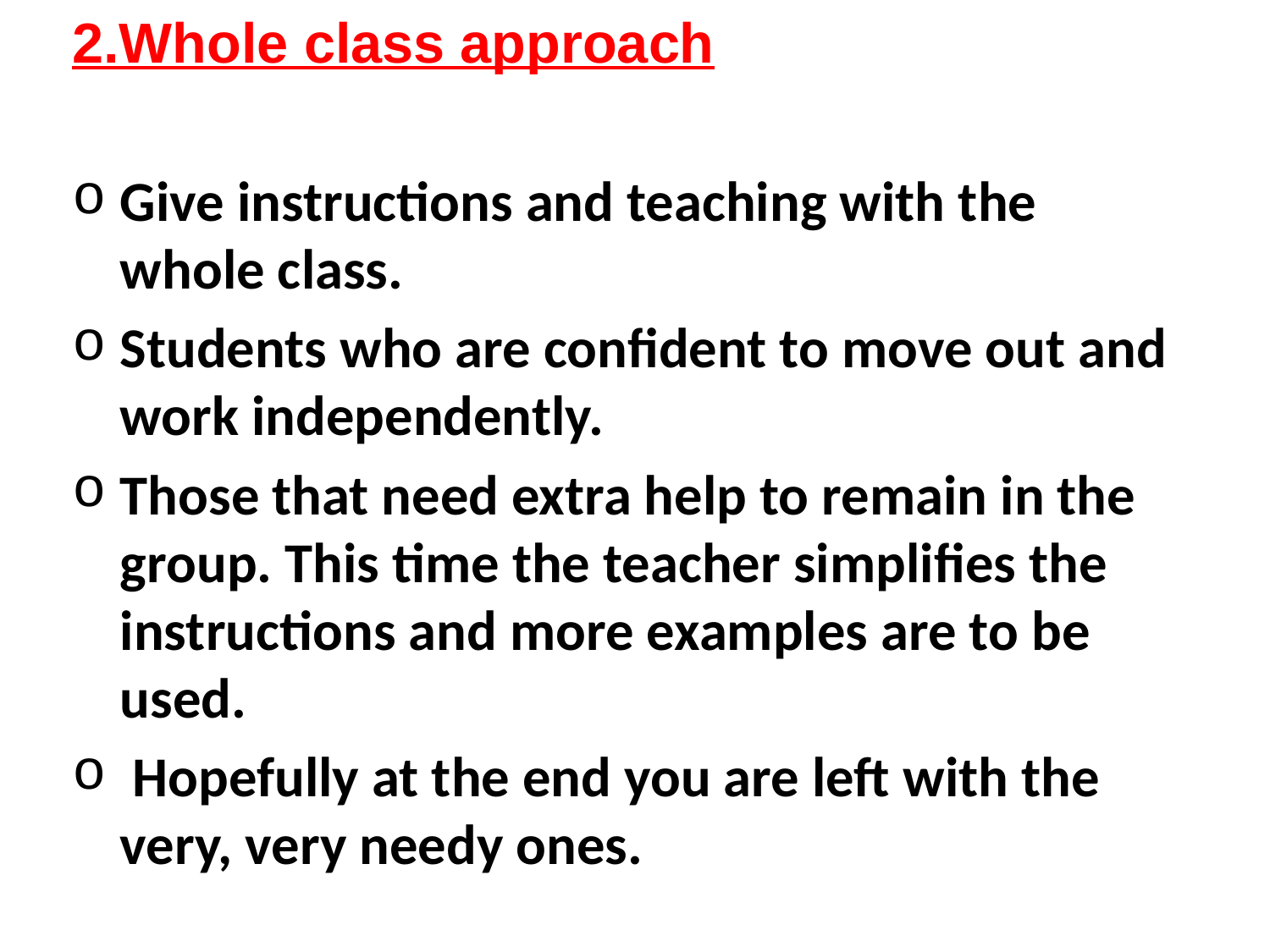

2.Whole class approach

Give instructions and teaching with the whole class.
Students who are confident to move out and work independently.
Those that need extra help to remain in the group. This time the teacher simplifies the instructions and more examples are to be used.
 Hopefully at the end you are left with the very, very needy ones.